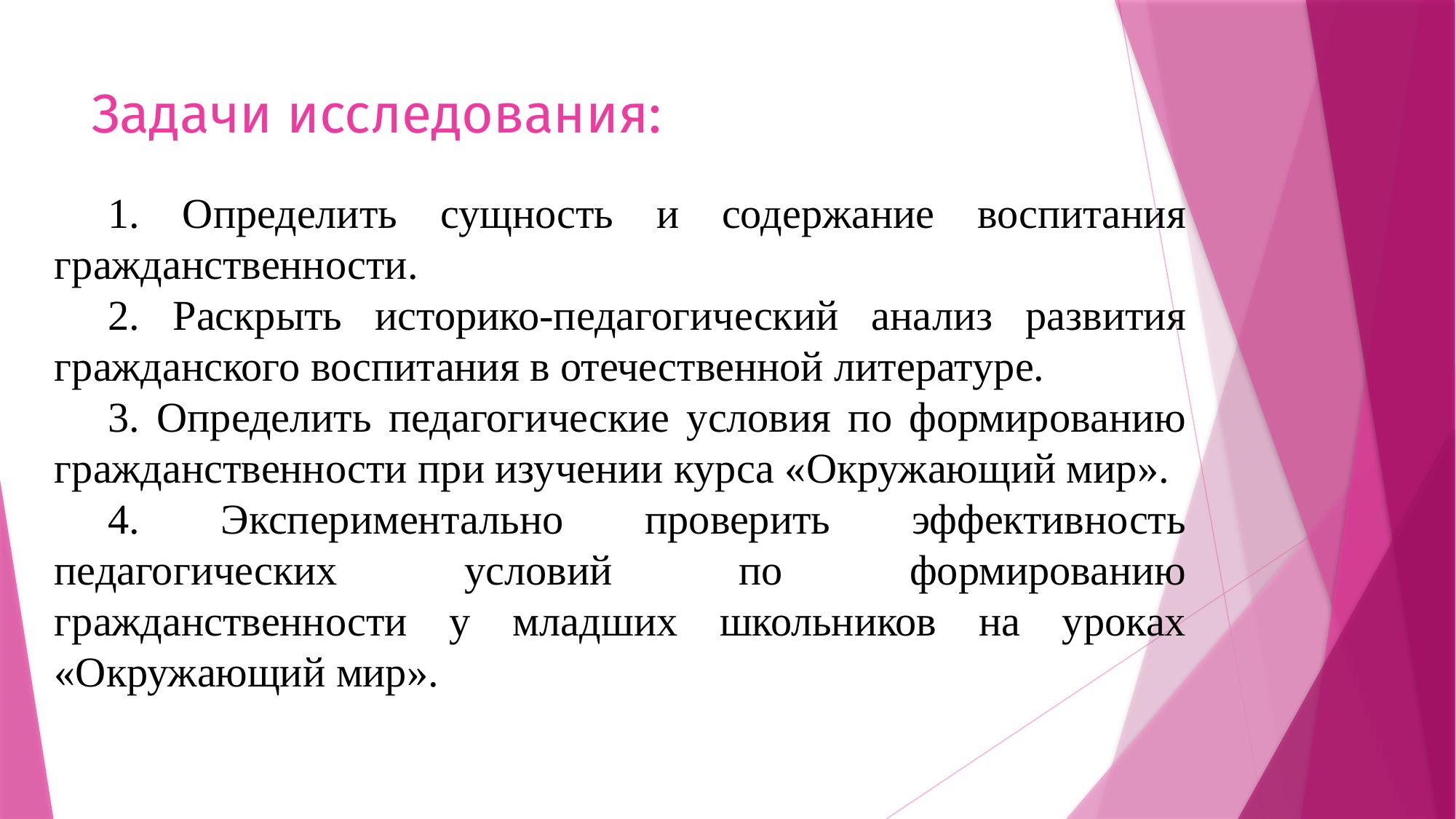

# Задачи исследования:
1. Определить сущность и содержание воспитания гражданственности.
2. Раскрыть историко-педагогический анализ развития гражданского воспитания в отечественной литературе.
3. Определить педагогические условия по формированию гражданственности при изучении курса «Окружающий мир».
4. Экспериментально проверить эффективность педагогических условий по формированию гражданственности у младших школьников на уроках «Окружающий мир».